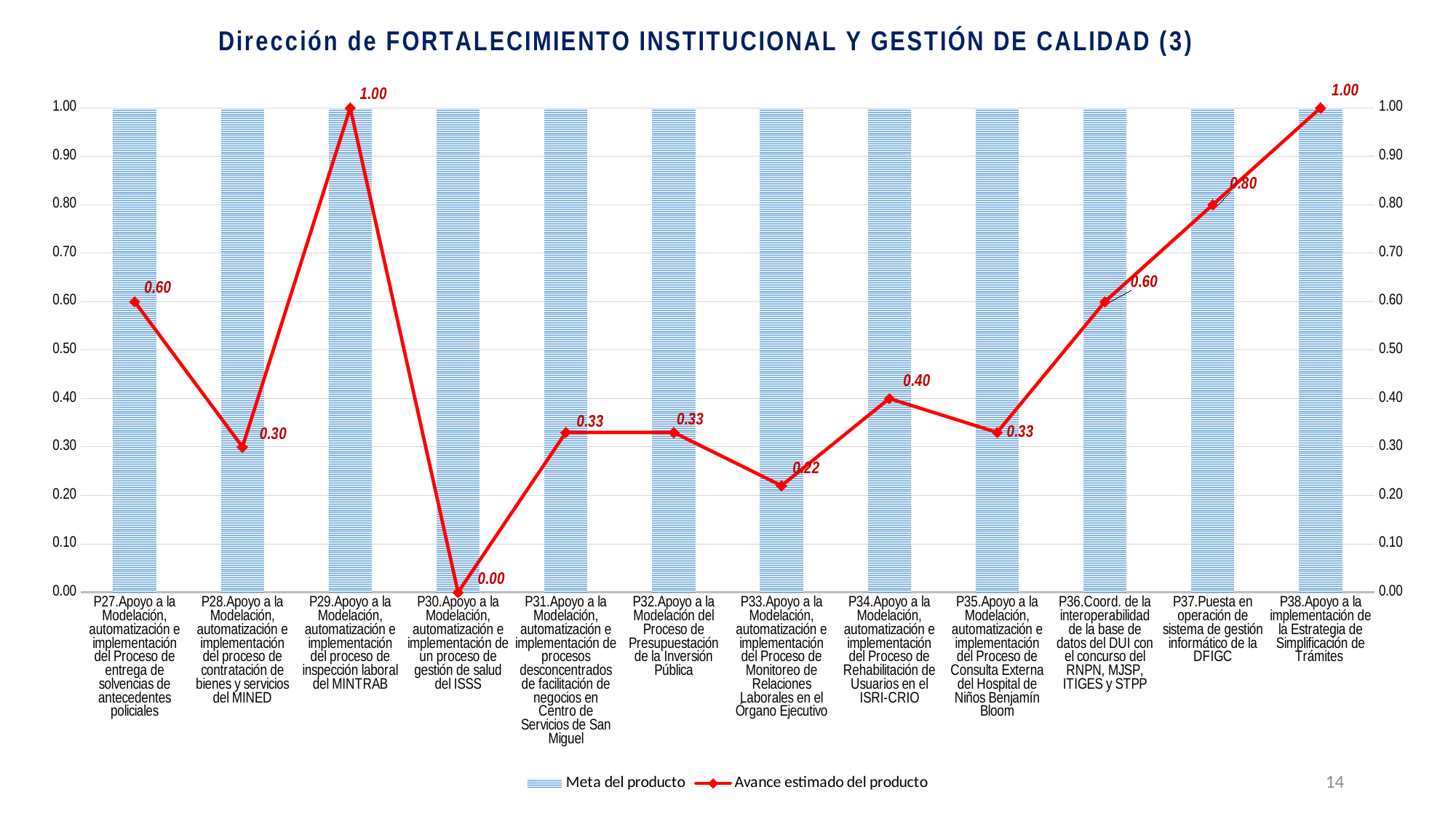

### Chart: Dirección de FORTALECIMIENTO INSTITUCIONAL Y GESTIÓN DE CALIDAD (3)

| Category |  |  |
|---|---|---|
| P27.Apoyo a la Modelación, automatización e implementación del Proceso de entrega de solvencias de antecedentes policiales | 1.0 | 0.6 |
| P28.Apoyo a la Modelación, automatización e implementación del proceso de contratación de bienes y servicios del MINED | 1.0 | 0.3 |
| P29.Apoyo a la Modelación, automatización e implementación del proceso de inspección laboral del MINTRAB | 1.0 | 1.0 |
| P30.Apoyo a la Modelación, automatización e implementación de un proceso de gestión de salud del ISSS | 1.0 | 0.0 |
| P31.Apoyo a la Modelación, automatización e implementación de procesos desconcentrados de facilitación de negocios en Centro de Servicios de San Miguel | 1.0 | 0.33 |
| P32.Apoyo a la Modelación del Proceso de Presupuestación de la Inversión Pública | 1.0 | 0.33 |
| P33.Apoyo a la Modelación, automatización e implementación del Proceso de Monitoreo de Relaciones Laborales en el Órgano Ejecutivo | 1.0 | 0.22 |
| P34.Apoyo a la Modelación, automatización e implementación del Proceso de Rehabilitación de Usuarios en el ISRI-CRIO | 1.0 | 0.4 |
| P35.Apoyo a la Modelación, automatización e implementación del Proceso de Consulta Externa del Hospital de Niños Benjamín Bloom | 1.0 | 0.33 |
| P36.Coord. de la interoperabilidad de la base de datos del DUI con el concurso del RNPN, MJSP, ITIGES y STPP | 1.0 | 0.6 |
| P37.Puesta en operación de sistema de gestión informático de la DFIGC | 1.0 | 0.8 |
| P38.Apoyo a la implementación de la Estrategia de Simplificación de Trámites  | 1.0 | 1.0 |
14